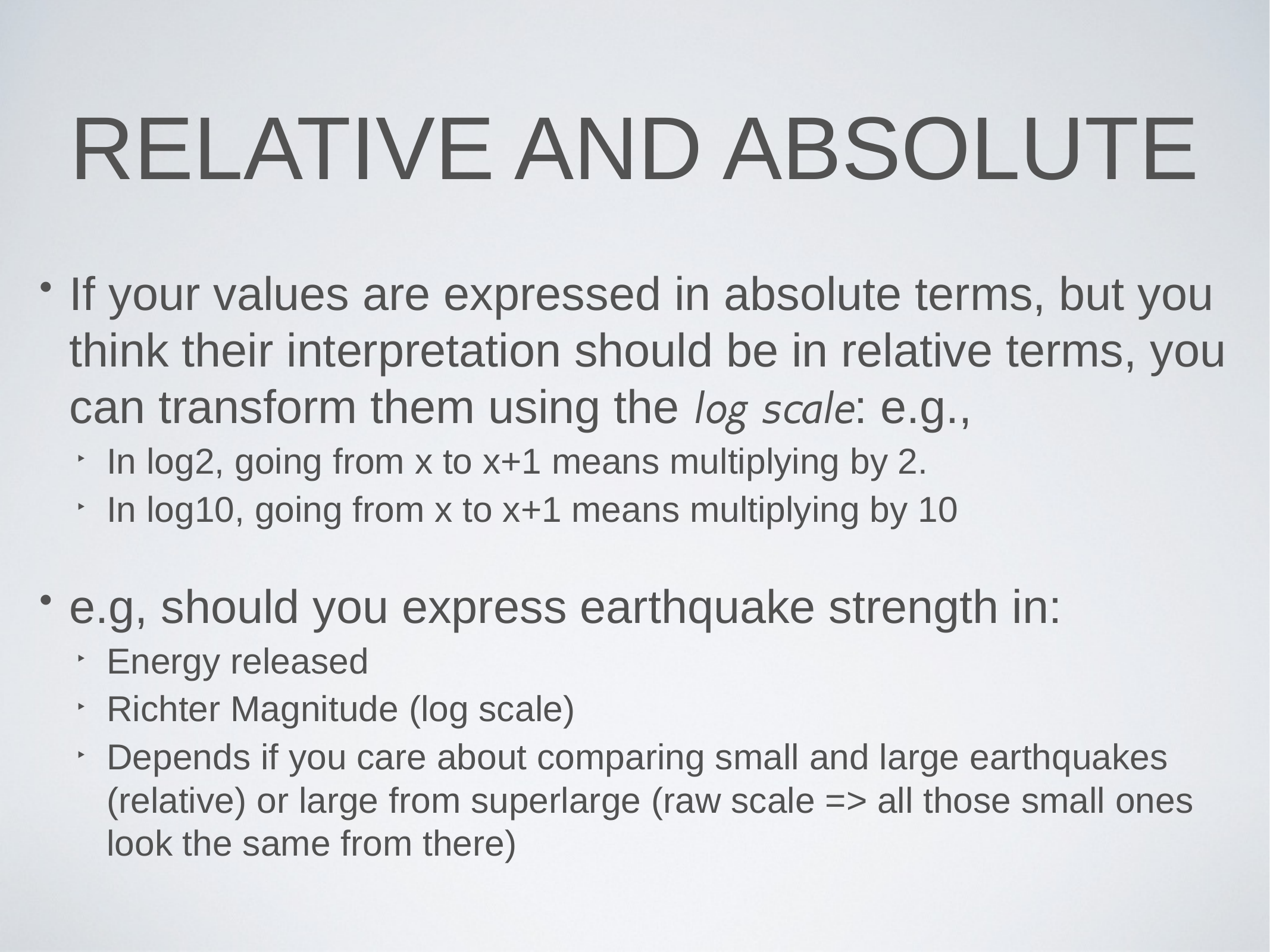

# Relative and absolute
If your values are expressed in absolute terms, but you think their interpretation should be in relative terms, you can transform them using the log scale: e.g.,
In log2, going from x to x+1 means multiplying by 2.
In log10, going from x to x+1 means multiplying by 10
e.g, should you express earthquake strength in:
Energy released
Richter Magnitude (log scale)
Depends if you care about comparing small and large earthquakes (relative) or large from superlarge (raw scale => all those small ones look the same from there)